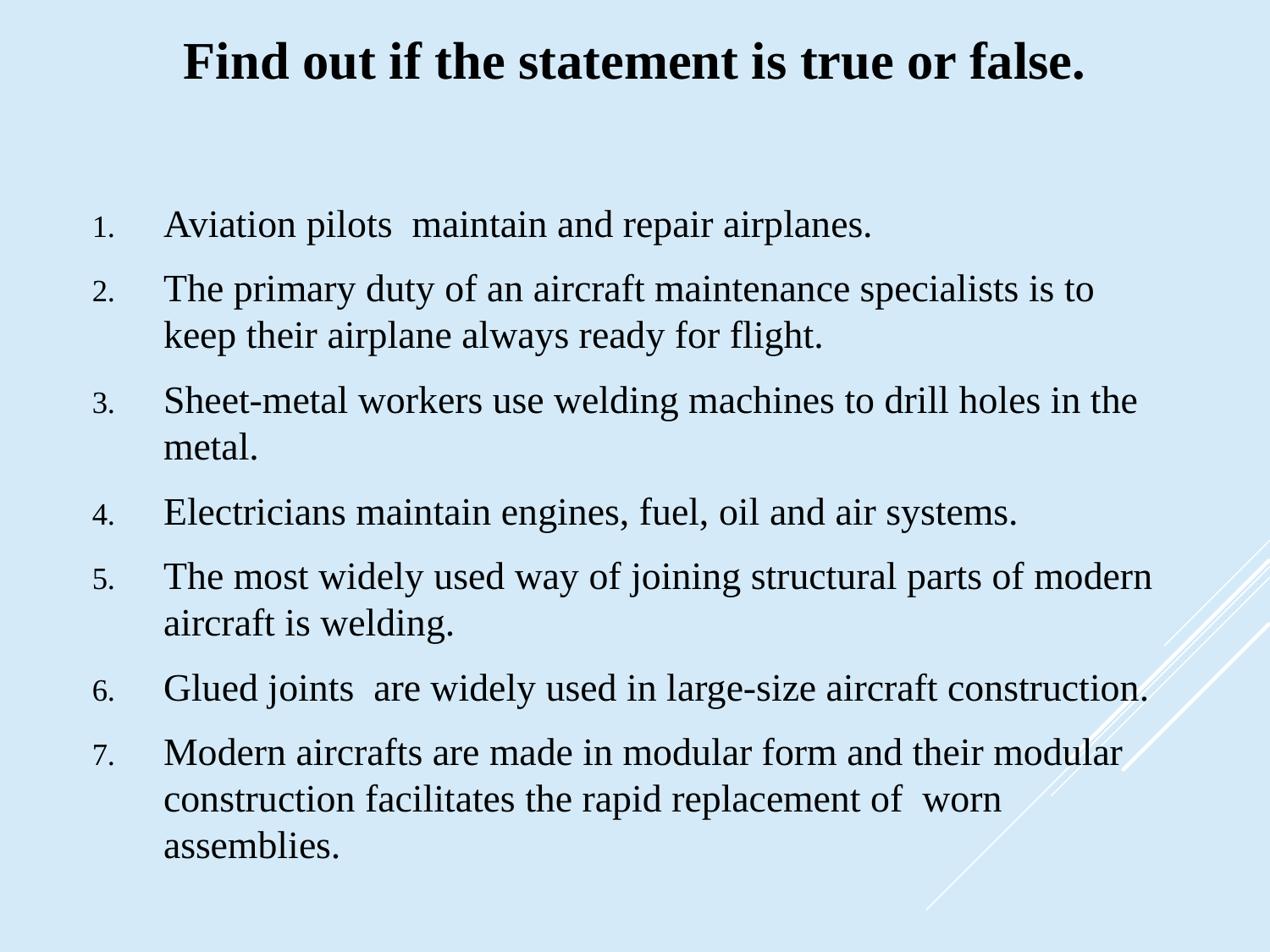

# Find out if the statement is true or false.
Aviation pilots  maintain and repair airplanes.
The primary duty of an aircraft maintenance specialists is to  keep their airplane always ready for flight.
Sheet-metal workers use welding machines to drill holes in the metal.
Electricians maintain engines, fuel, oil and air systems.
The most widely used way of joining structural parts of modern aircraft is welding.
Glued joints  are widely used in large-size aircraft construction.
Modern aircrafts are made in modular form and their modular construction facilitates the rapid replacement of  worn assemblies.